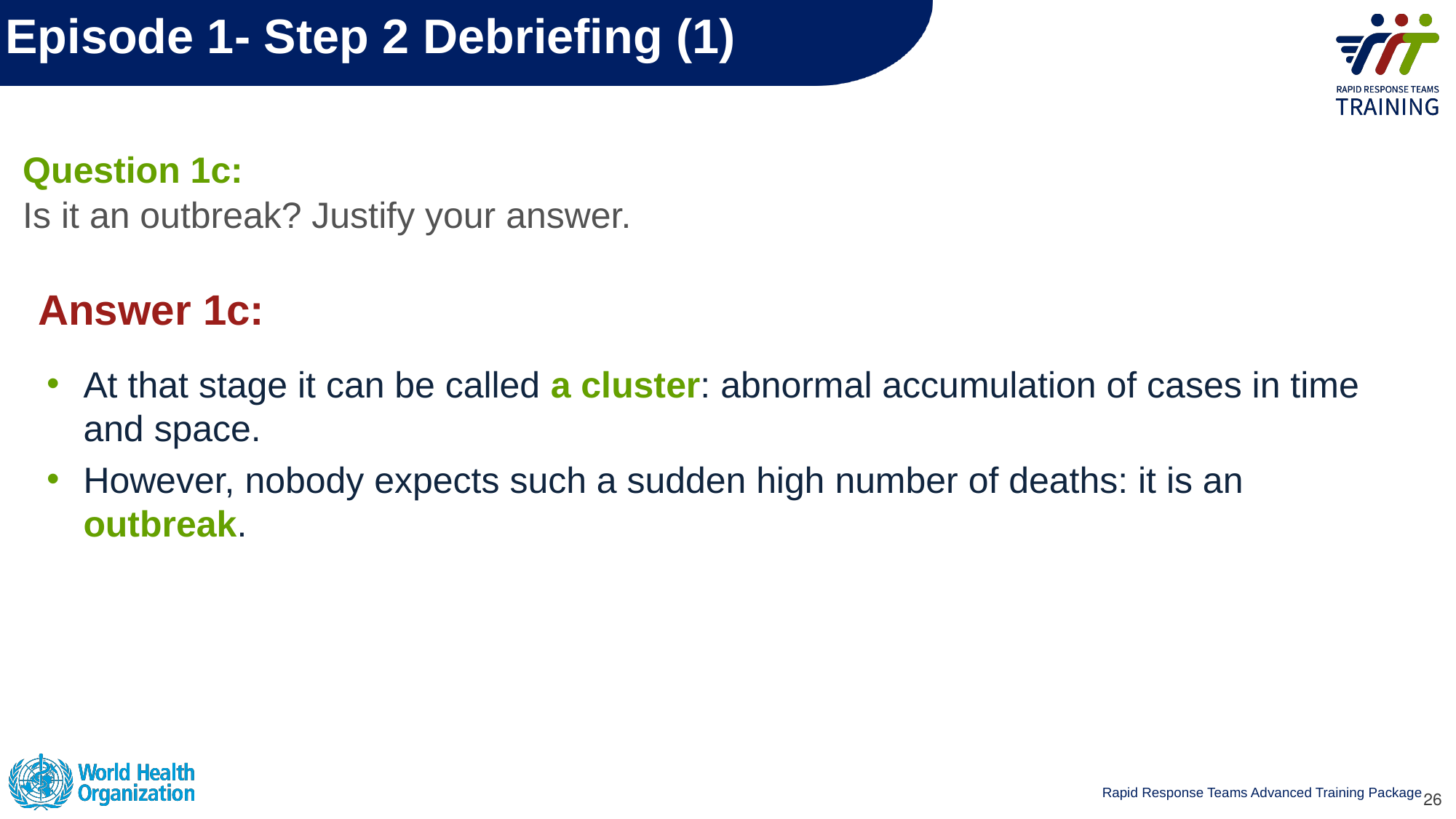

Episode 1- Step 2 Debriefing (1)
Question 1c:
Is it an outbreak? Justify your answer.

Answer 1c:
At that stage it can be called a cluster: abnormal accumulation of cases in time and space.
However, nobody expects such a sudden high number of deaths: it is an outbreak.